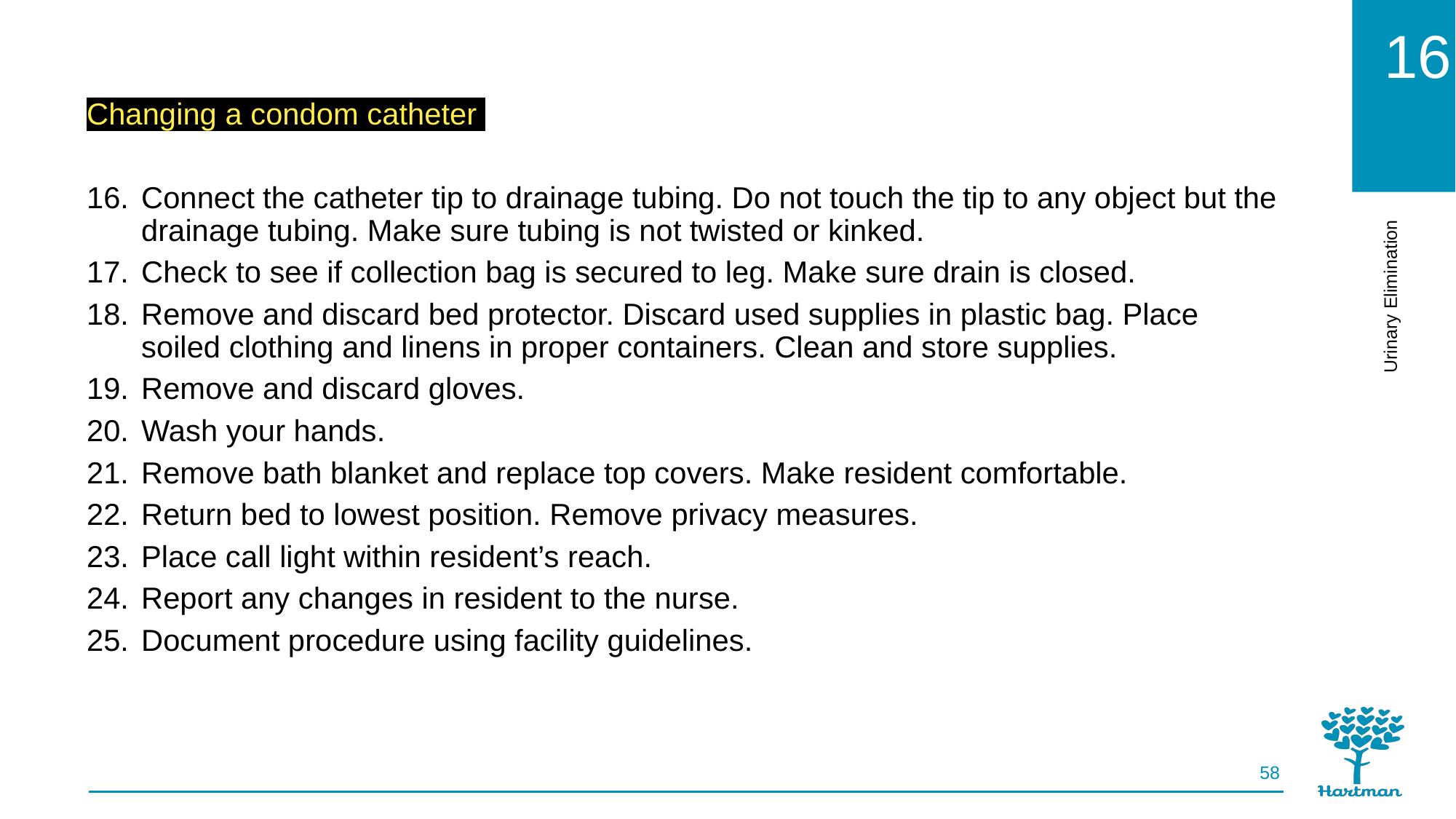

Changing a condom catheter

Connect the catheter tip to drainage tubing. Do not touch the tip to any object but the drainage tubing. Make sure tubing is not twisted or kinked.
Check to see if collection bag is secured to leg. Make sure drain is closed.
Remove and discard bed protector. Discard used supplies in plastic bag. Place soiled clothing and linens in proper containers. Clean and store supplies.
Remove and discard gloves.
Wash your hands.
Remove bath blanket and replace top covers. Make resident comfortable.
Return bed to lowest position. Remove privacy measures.
Place call light within resident’s reach.
Report any changes in resident to the nurse.
Document procedure using facility guidelines.

58